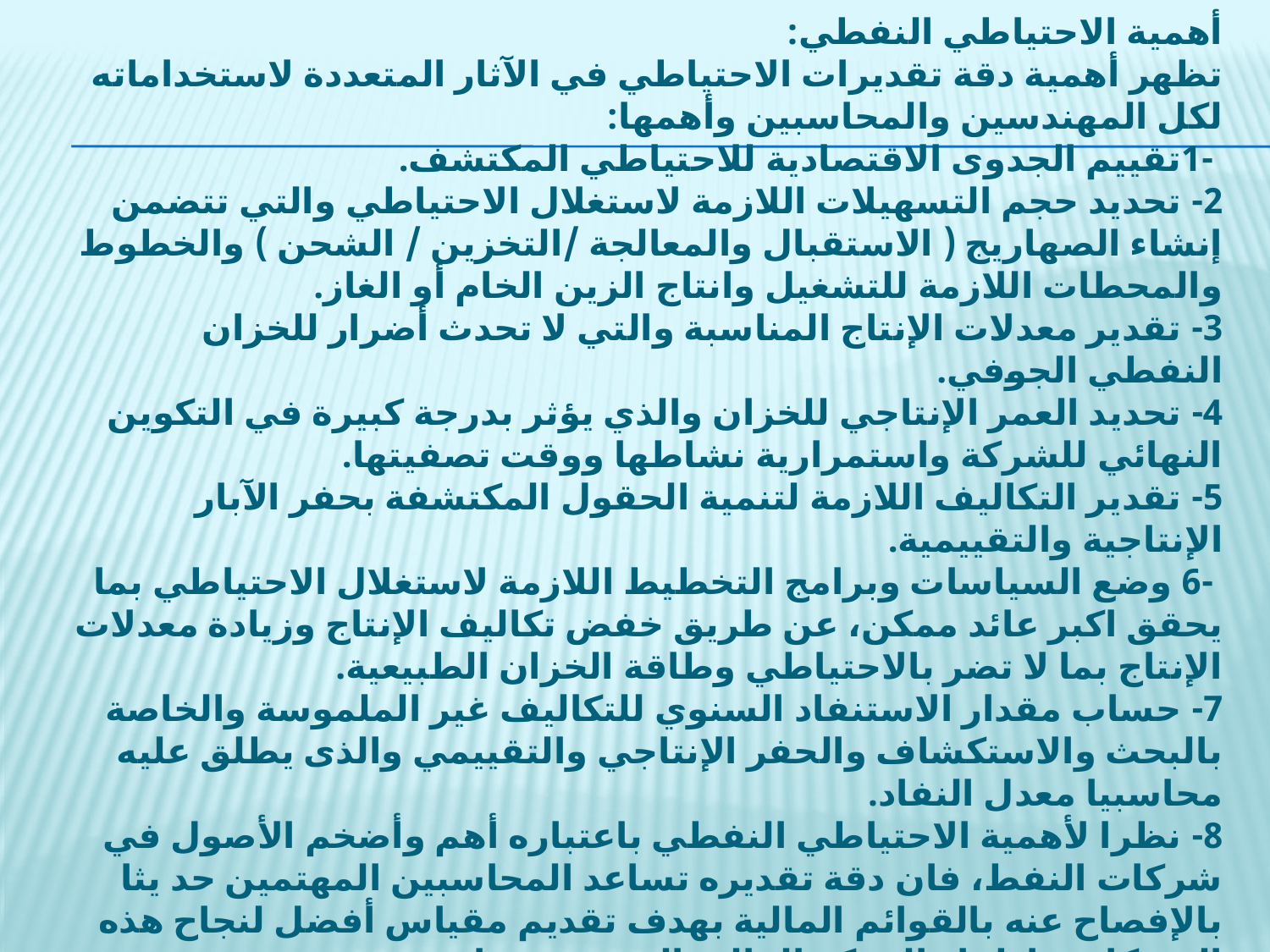

أهمية الاحتياطي النفطي:
تظهر أهمية دقة تقديرات الاحتياطي في الآثار المتعددة لاستخداماته لكل المهندسين والمحاسبين وأهمها:
 -1تقييم الجدوى الاقتصادية للاحتياطي المكتشف.
2- تحديد حجم التسهيلات اللازمة لاستغلال الاحتياطي والتي تتضمن إنشاء الصهاريج ( الاستقبال والمعالجة /التخزين / الشحن ) والخطوط والمحطات اللازمة للتشغيل وانتاج الزين الخام أو الغاز.
3- تقدير معدلات الإنتاج المناسبة والتي لا تحدث أضرار للخزان النفطي الجوفي.
4- تحديد العمر الإنتاجي للخزان والذي يؤثر بدرجة كبيرة في التكوين النهائي للشركة واستمرارية نشاطها ووقت تصفيتها.
5- تقدير التكاليف اللازمة لتنمية الحقول المكتشفة بحفر الآبار الإنتاجية والتقييمية.
 -6 وضع السياسات وبرامج التخطيط اللازمة لاستغلال الاحتياطي بما يحقق اكبر عائد ممكن، عن طريق خفض تكاليف الإنتاج وزيادة معدلات الإنتاج بما لا تضر بالاحتياطي وطاقة الخزان الطبيعية.
7- حساب مقدار الاستنفاد السنوي للتكاليف غير الملموسة والخاصة بالبحث والاستكشاف والحفر الإنتاجي والتقييمي والذى يطلق عليه محاسبيا معدل النفاد.
8- نظرا لأهمية الاحتياطي النفطي باعتباره أهم وأضخم الأصول في شركات النفط، فان دقة تقديره تساعد المحاسبين المهتمين حد يثا بالإفصاح عنه بالقوائم المالية بهدف تقديم مقياس أفضل لنجاح هذه الشركات وإظهار المركز المالي الحقيقي بها.